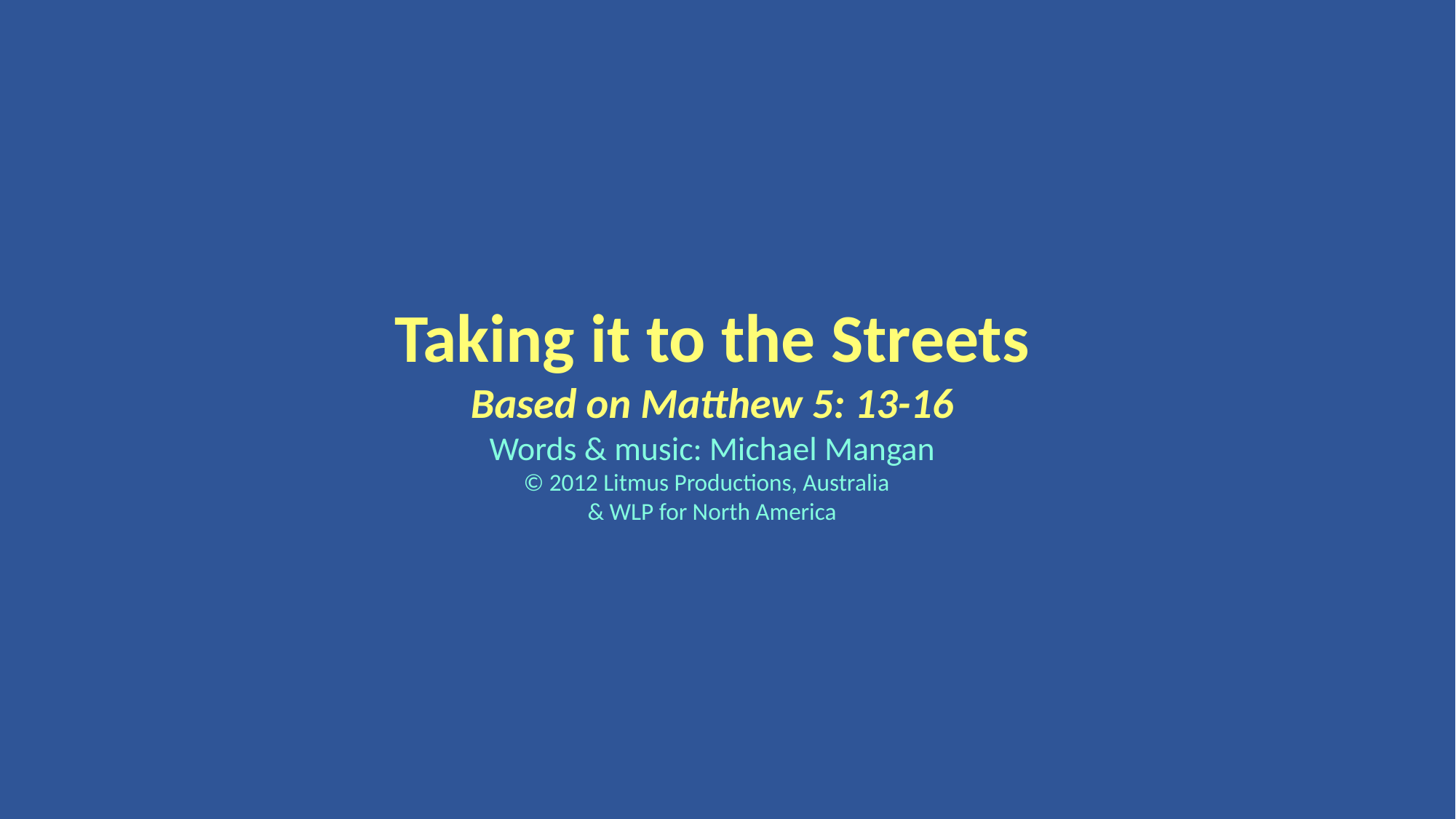

Taking it to the Streets
Based on Matthew 5: 13-16
Words & music: Michael Mangan
© 2012 Litmus Productions, Australia
& WLP for North America